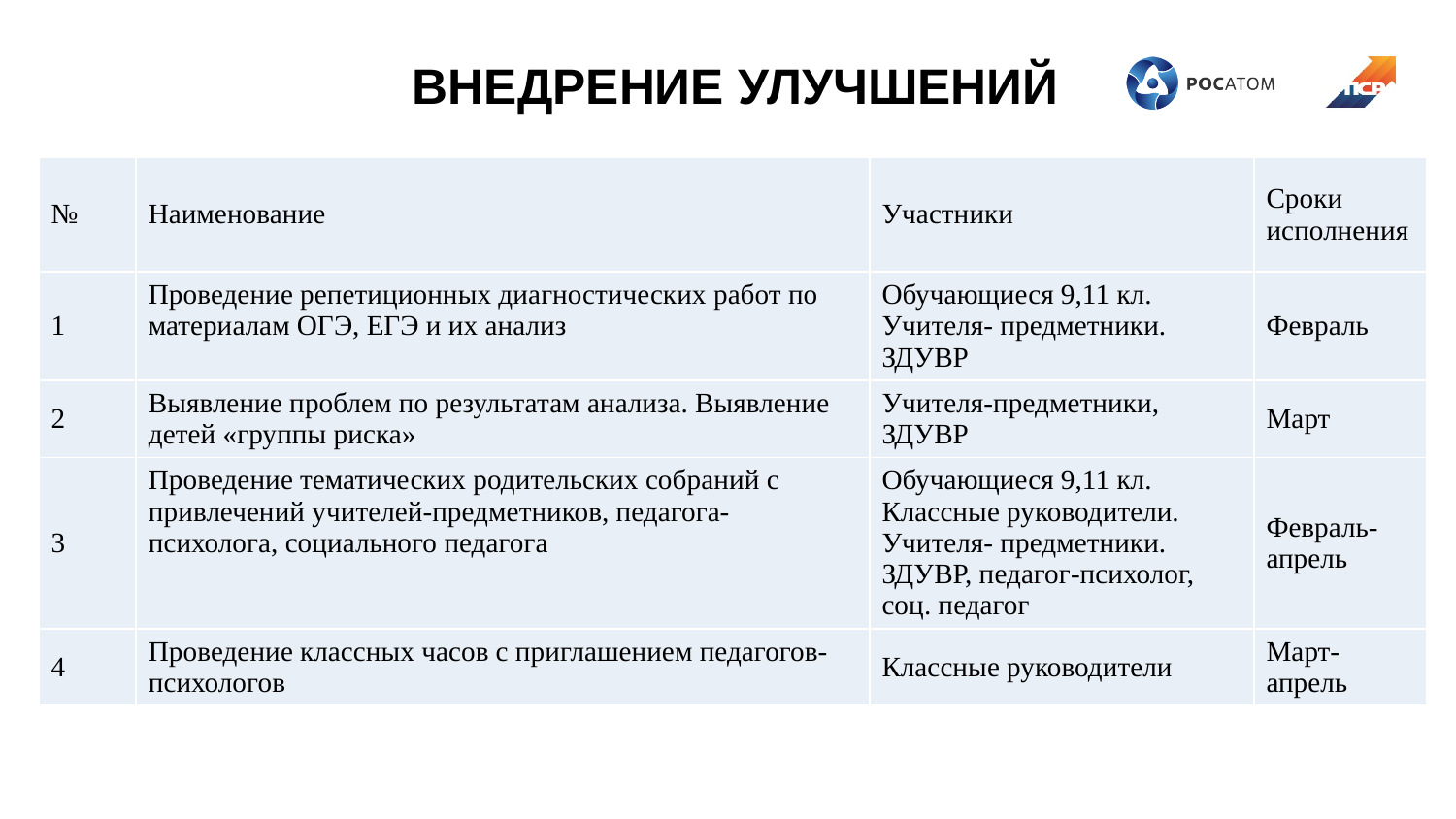

# ВНЕДРЕНИЕ УЛУЧШЕНИЙ
| № | Наименование | Участники | Сроки исполнения |
| --- | --- | --- | --- |
| 1 | Проведение репетиционных диагностических работ по материалам ОГЭ, ЕГЭ и их анализ | Обучающиеся 9,11 кл. Учителя- предметники. ЗДУВР | Февраль |
| 2 | Выявление проблем по результатам анализа. Выявление детей «группы риска» | Учителя-предметники, ЗДУВР | Март |
| 3 | Проведение тематических родительских собраний с привлечений учителей-предметников, педагога- психолога, социального педагога | Обучающиеся 9,11 кл. Классные руководители. Учителя- предметники. ЗДУВР, педагог-психолог, соц. педагог | Февраль-апрель |
| 4 | Проведение классных часов с приглашением педагогов- психологов | Классные руководители | Март-апрель |